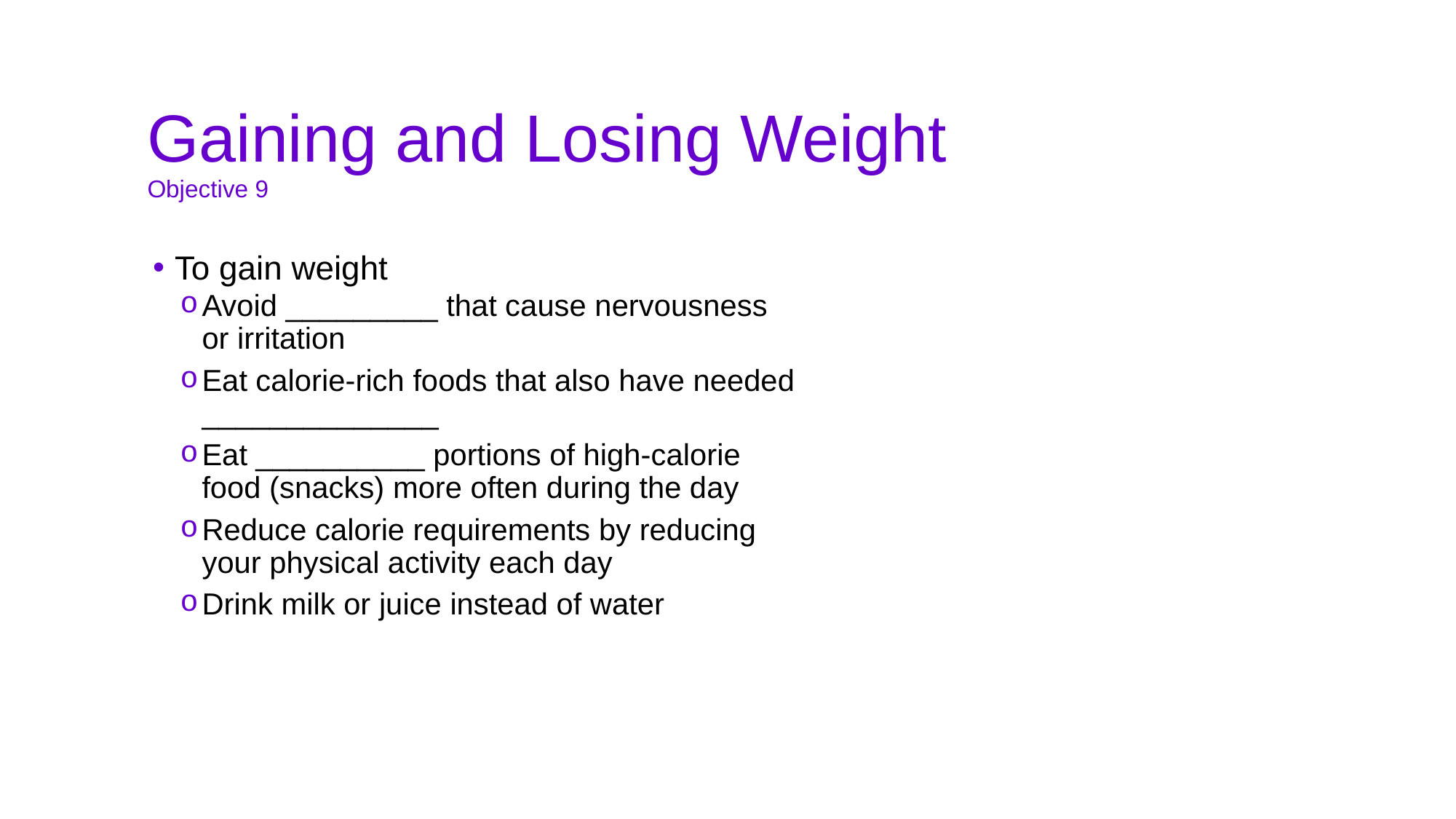

# Gaining and Losing Weight Objective 9
To gain weight
Avoid _________ that cause nervousness or irritation
Eat calorie-rich foods that also have needed ______________
Eat __________ portions of high-calorie food (snacks) more often during the day
Reduce calorie requirements by reducing your physical activity each day
Drink milk or juice instead of water